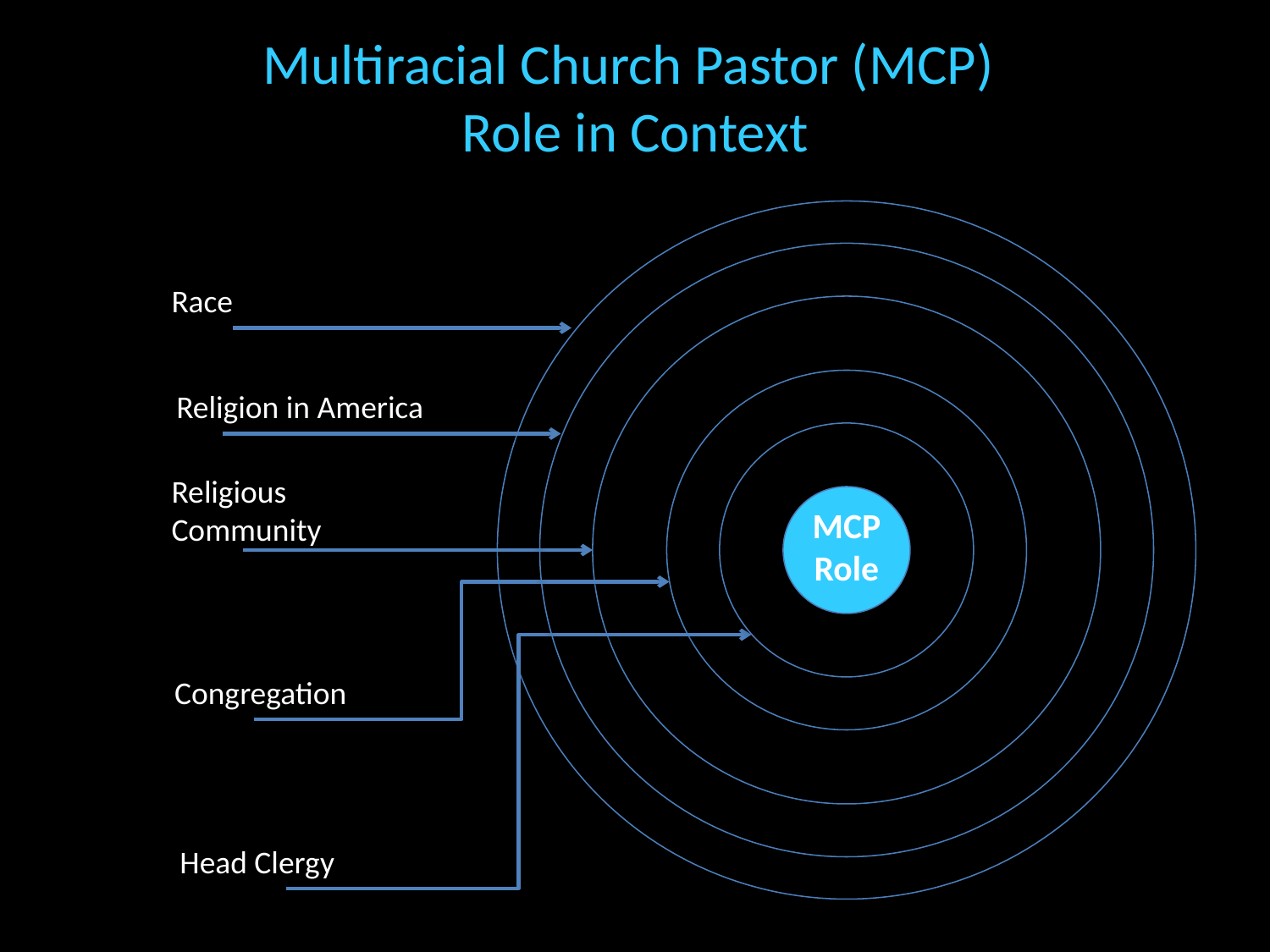

# Multiracial Church Pastor (MCP) Role in Context

Race

Religion in America

Religious Community

MCP
Role
Congregation
Head Clergy